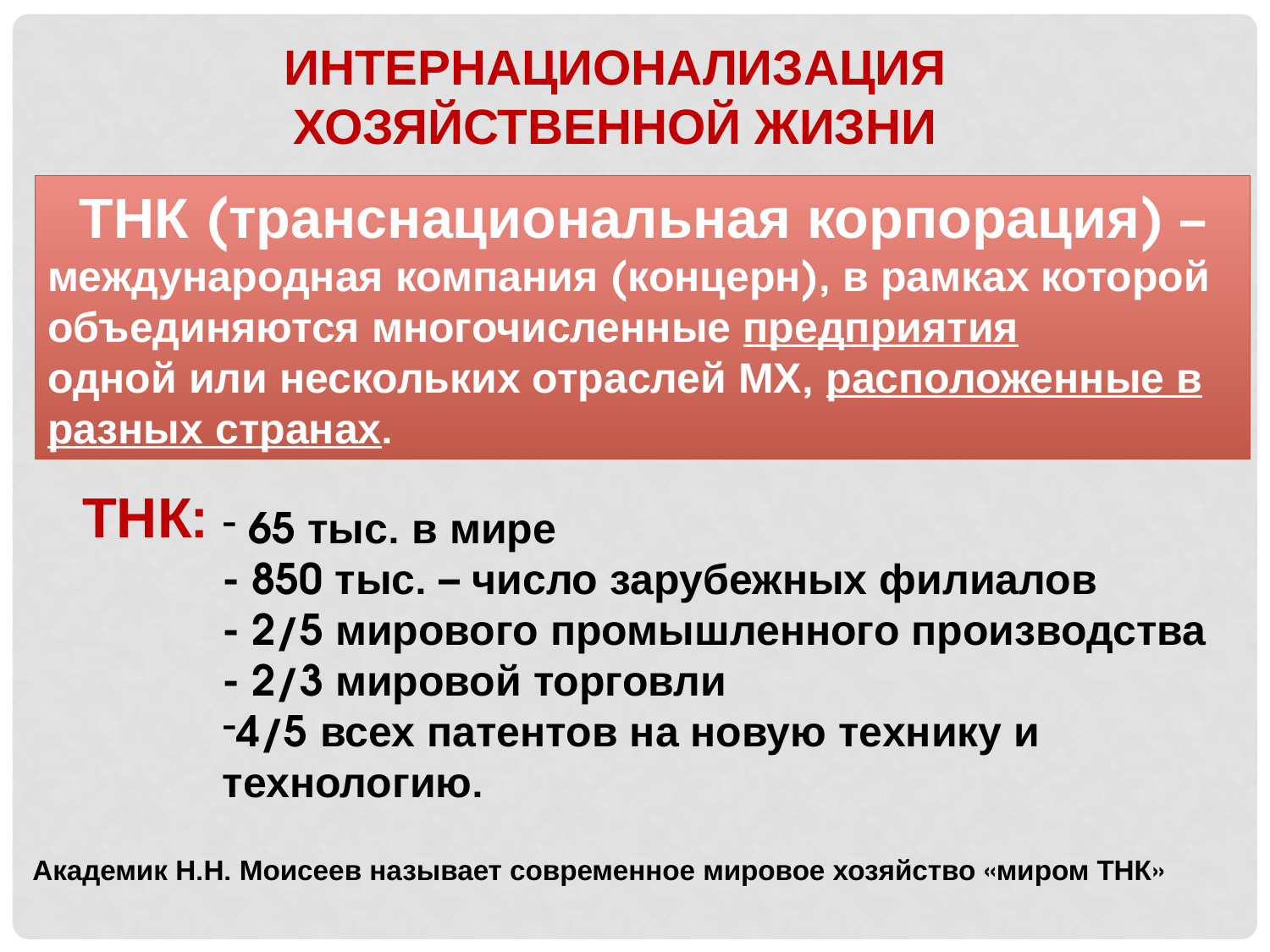

ИНТЕРНАЦИОНАЛИЗАЦИЯ
ХОЗЯЙСТВЕННОЙ ЖИЗНИ
  ТНК (транснациональная корпорация) –
международная компания (концерн), в рамках которой объединяются многочисленные предприятия
одной или нескольких отраслей МХ, расположенные в разных странах.
ТНК:
 65 тыс. в мире
- 850 тыс. – число зарубежных филиалов
- 2/5 мирового промышленного производства
- 2/3 мировой торговли
4/5 всех патентов на новую технику и технологию.
Академик Н.Н. Моисеев называет современное мировое хозяйство «миром ТНК»